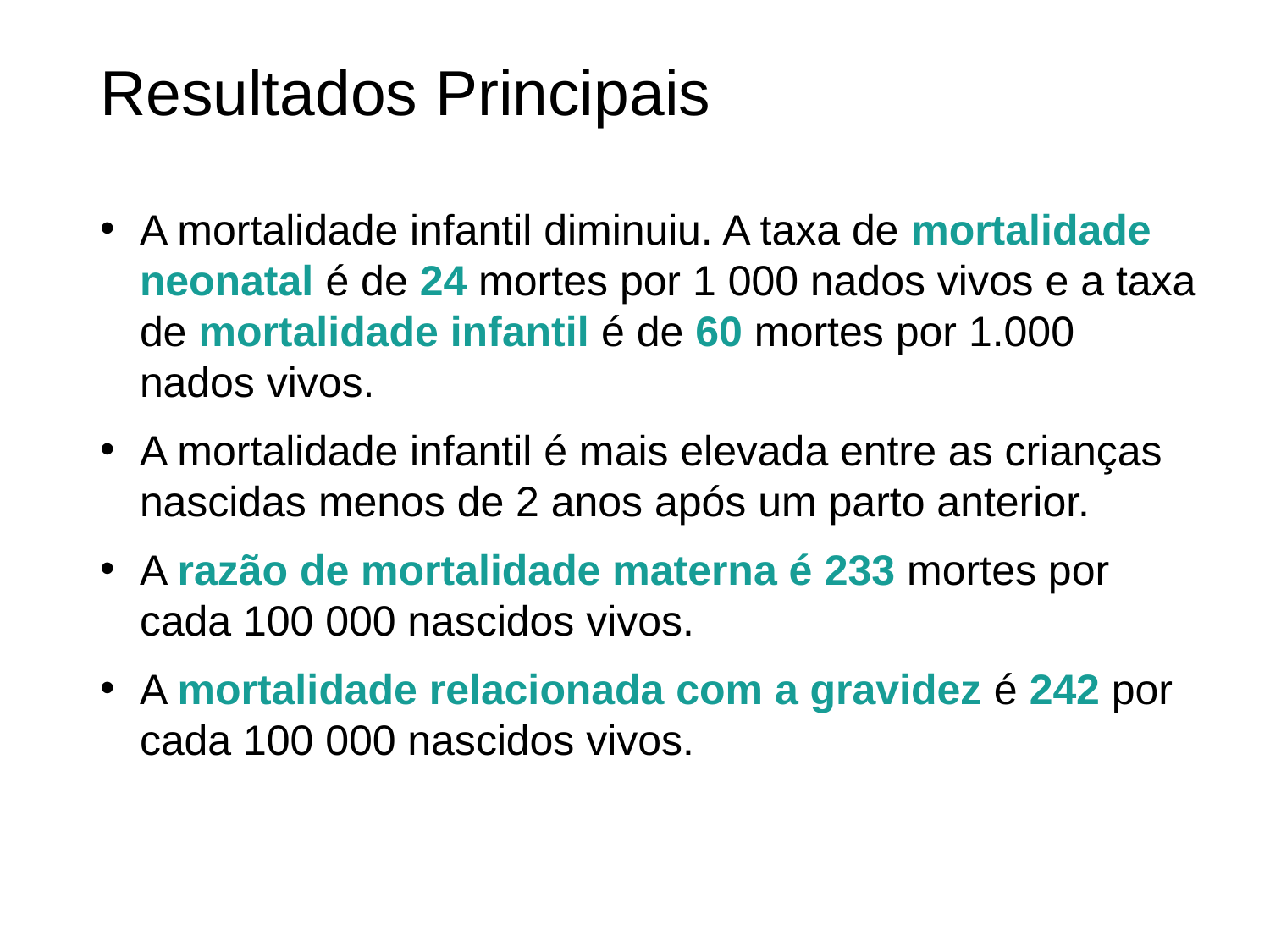

# Resultados Principais
A mortalidade infantil diminuiu. A taxa de mortalidade neonatal é de 24 mortes por 1 000 nados vivos e a taxa de mortalidade infantil é de 60 mortes por 1.000 nados vivos.
A mortalidade infantil é mais elevada entre as crianças nascidas menos de 2 anos após um parto anterior.
A razão de mortalidade materna é 233 mortes por cada 100 000 nascidos vivos.
A mortalidade relacionada com a gravidez é 242 por cada 100 000 nascidos vivos.